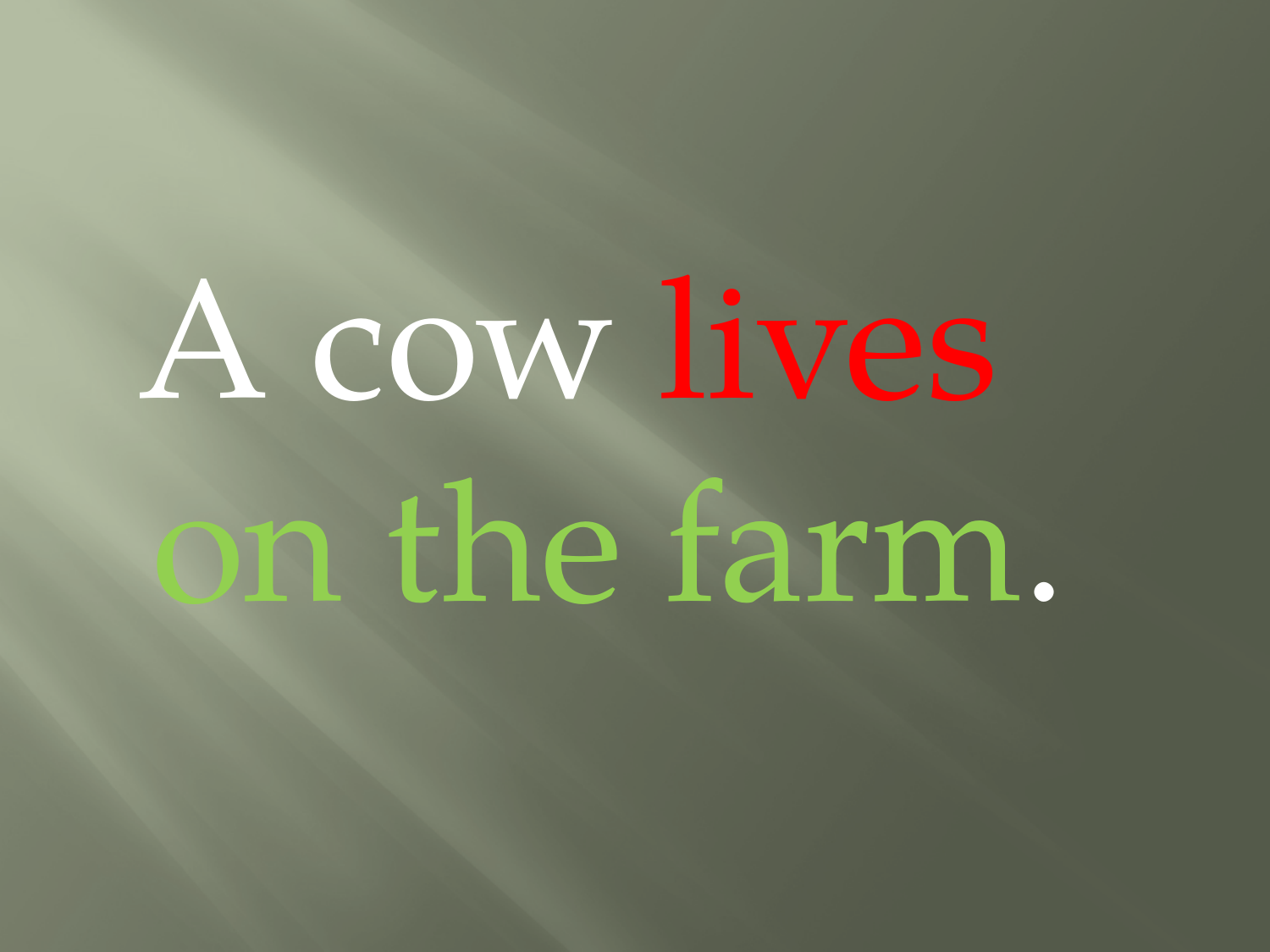

#
 A cow lives on the farm.